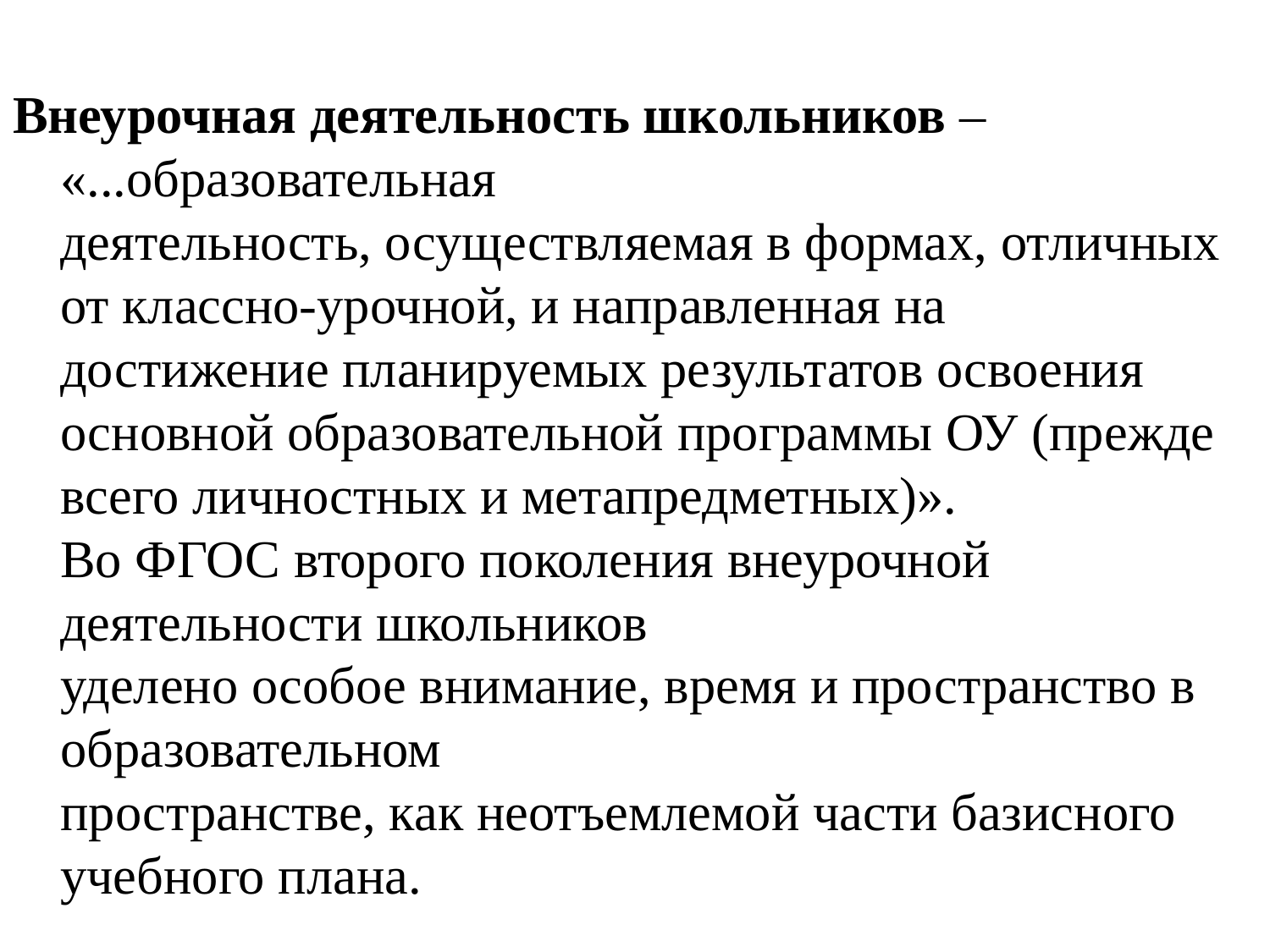

#
Внеурочная деятельность школьников – «...образовательная
деятельность, осуществляемая в формах, отличных от классно-урочной, и направленная на достижение планируемых результатов освоения основной образовательной программы ОУ (прежде всего личностных и метапредметных)».
Во ФГОС второго поколения внеурочной деятельности школьников
уделено особое внимание, время и пространство в образовательном
пространстве, как неотъемлемой части базисного учебного плана.